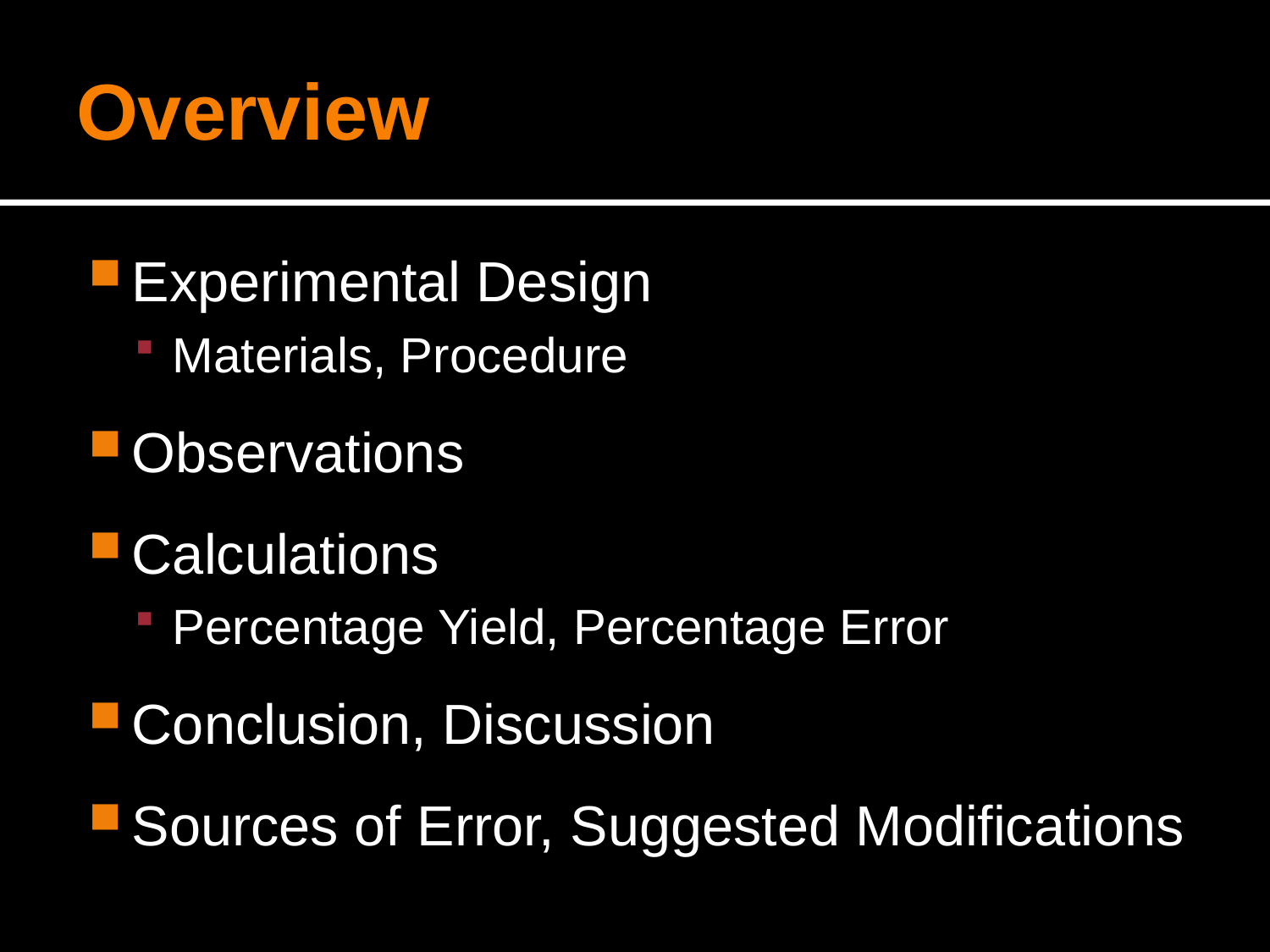

# Overview
Experimental Design
Materials, Procedure
Observations
Calculations
Percentage Yield, Percentage Error
Conclusion, Discussion
Sources of Error, Suggested Modifications